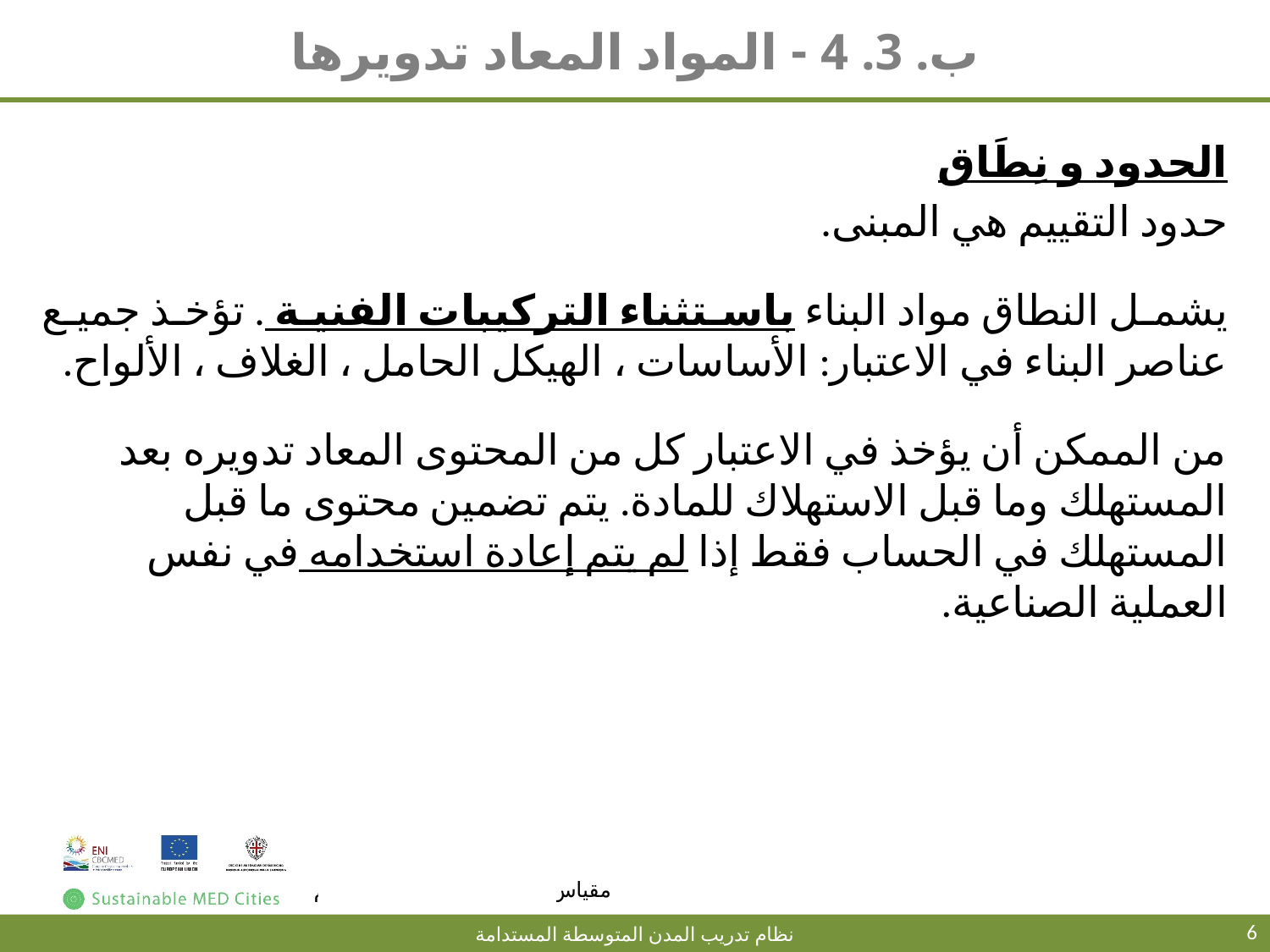

# ب. 3. 4 - المواد المعاد تدويرها
الحدود و نِطَاق
حدود التقييم هي المبنى.

يشمل النطاق مواد البناء باستثناء التركيبات الفنية . تؤخذ جميع عناصر البناء في الاعتبار: الأساسات ، الهيكل الحامل ، الغلاف ، الألواح.

من الممكن أن يؤخذ في الاعتبار كل من المحتوى المعاد تدويره بعد المستهلك وما قبل الاستهلاك للمادة. يتم تضمين محتوى ما قبل المستهلك في الحساب فقط إذا لم يتم إعادة استخدامه في نفس العملية الصناعية.

6